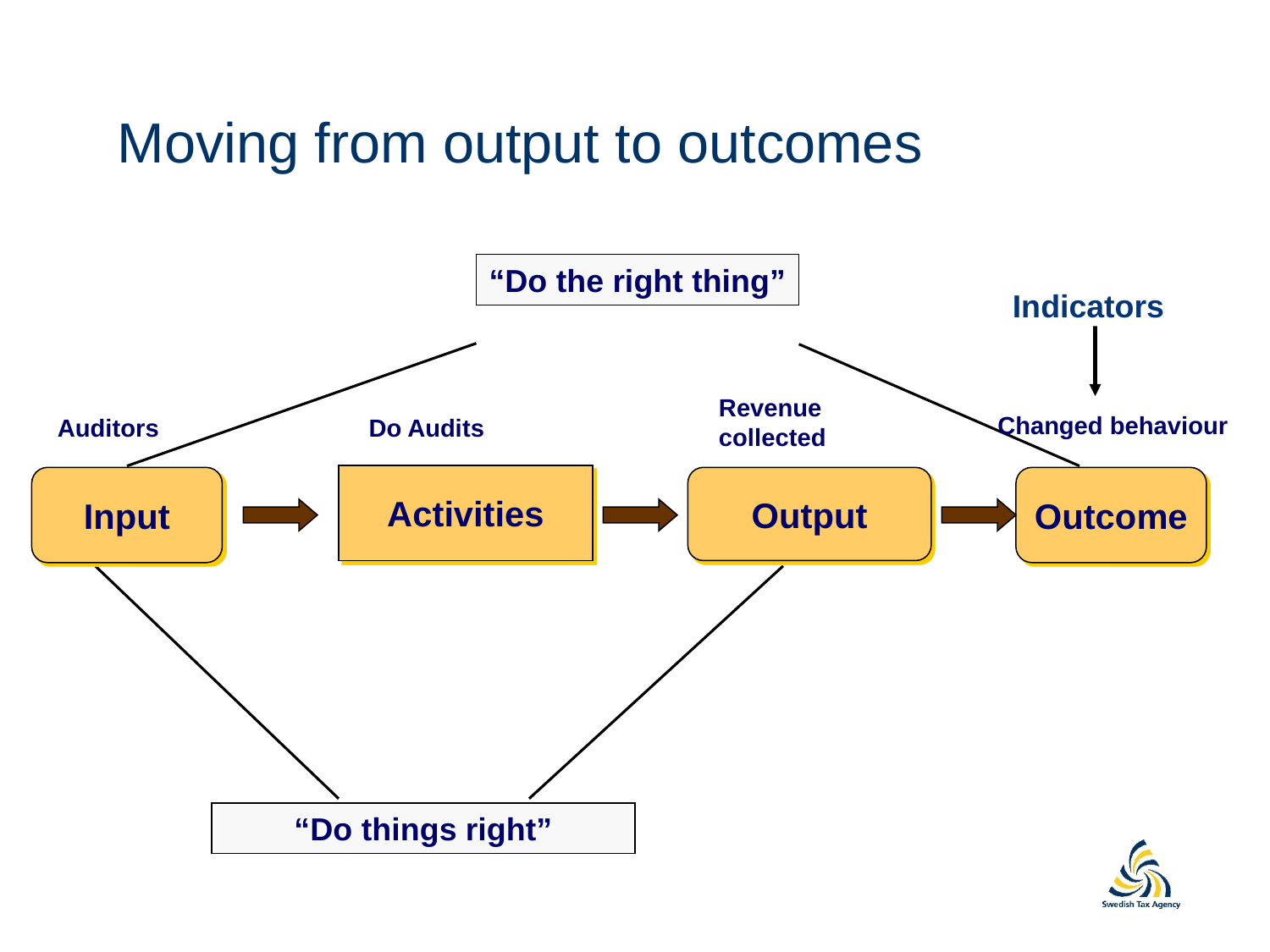

# Moving from output to outcomes
“Do the right thing”

Indicators

Changed behaviour
Outcome

Revenue collected
Output

Auditors
Input
Do Audits
Activities

“Do things right”